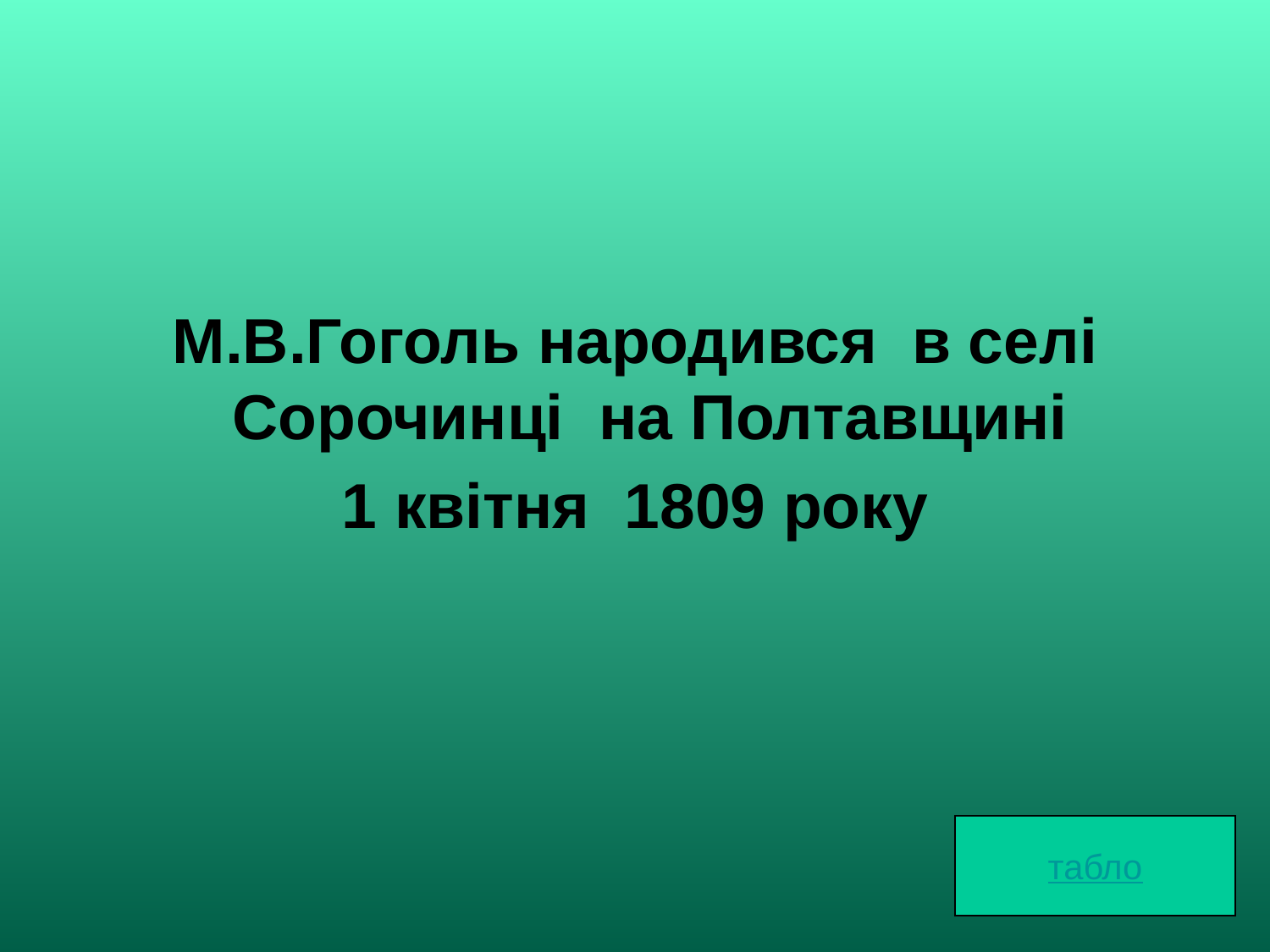

М.В.Гоголь народився  в селі Сорочинці  на Полтавщині
1 квітня  1809 року
табло